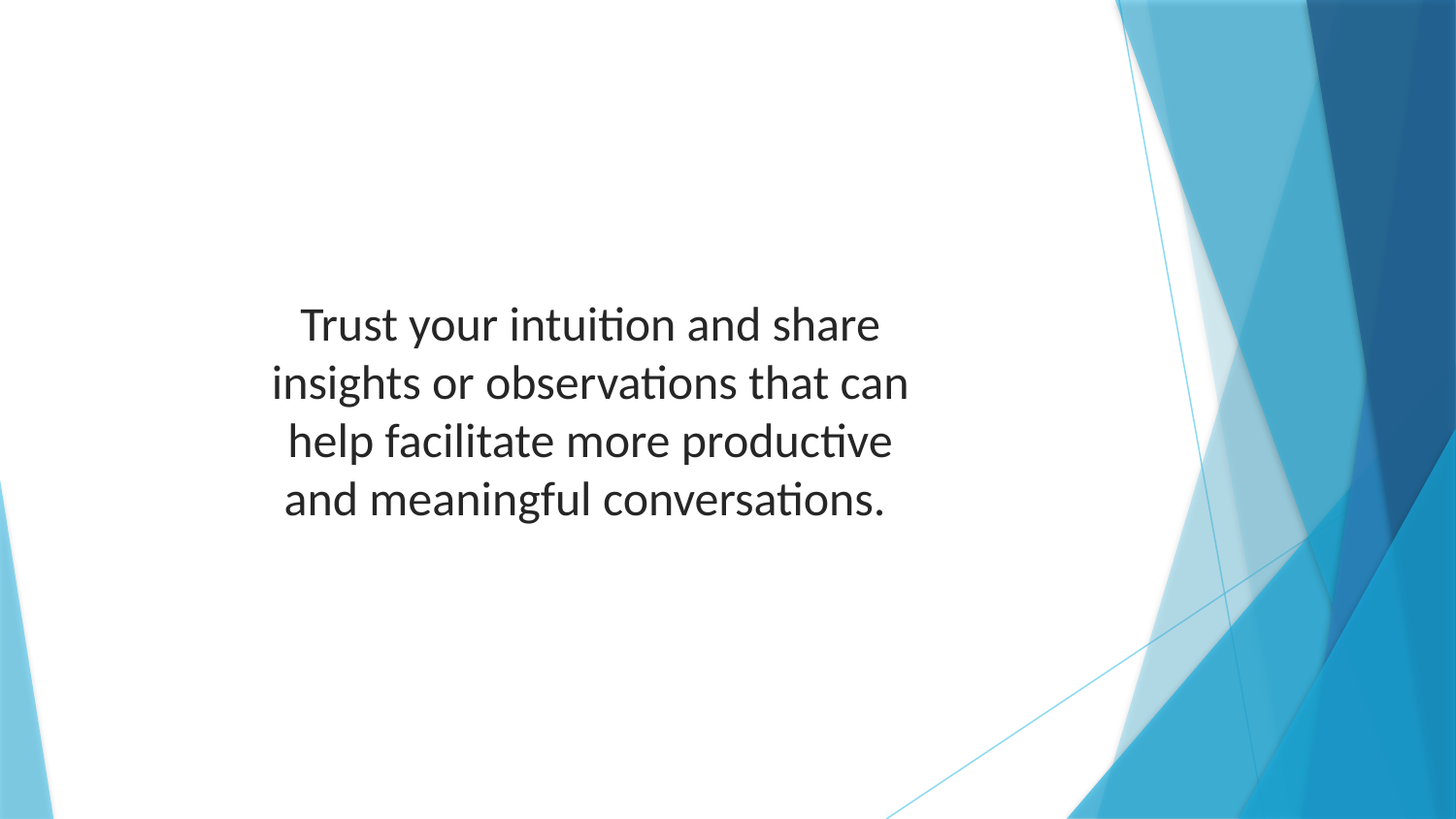

Trust your intuition and share insights or observations that can help facilitate more productive and meaningful conversations.